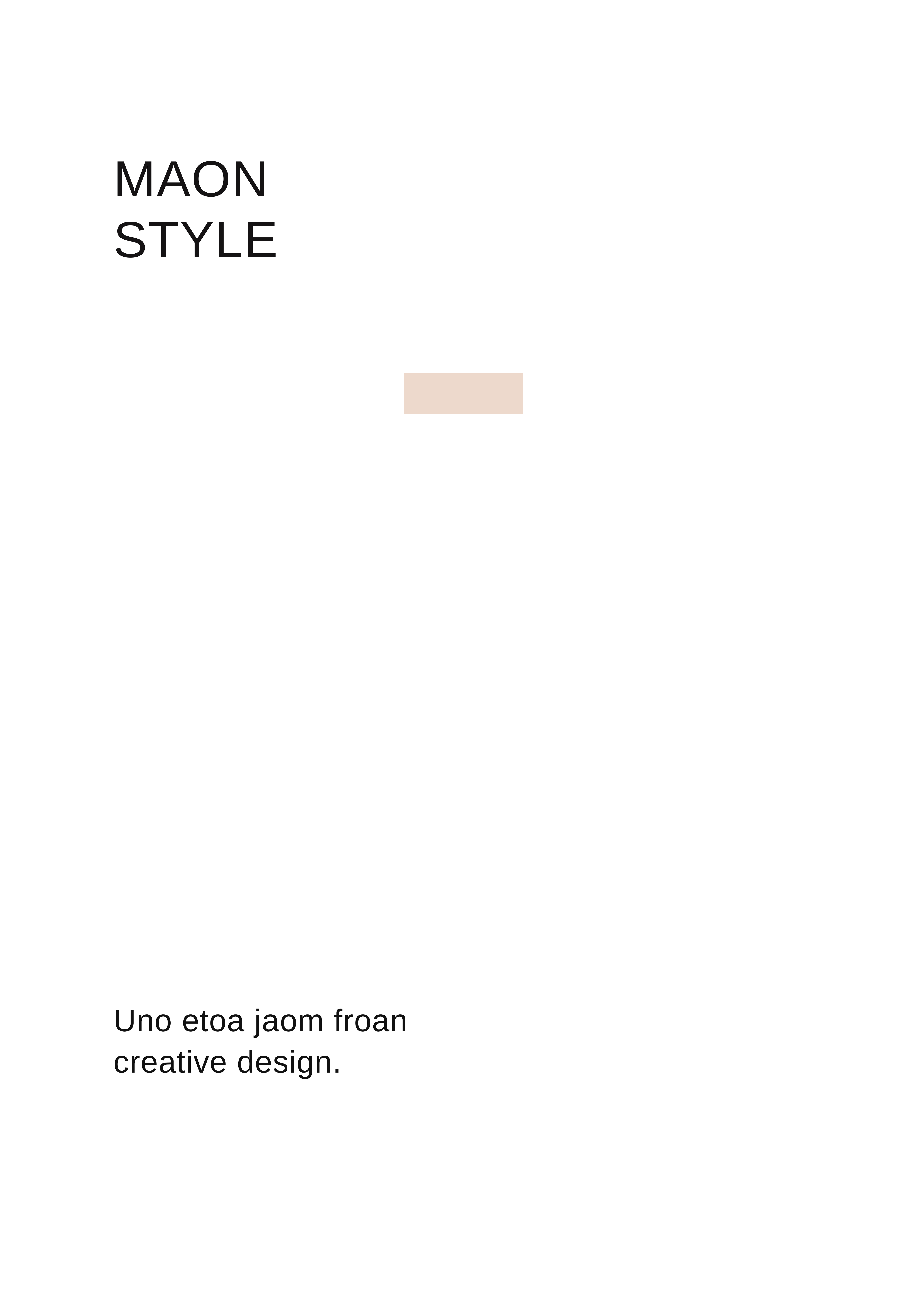

MAON STYLE

Uno etoa jaom froan creative design.